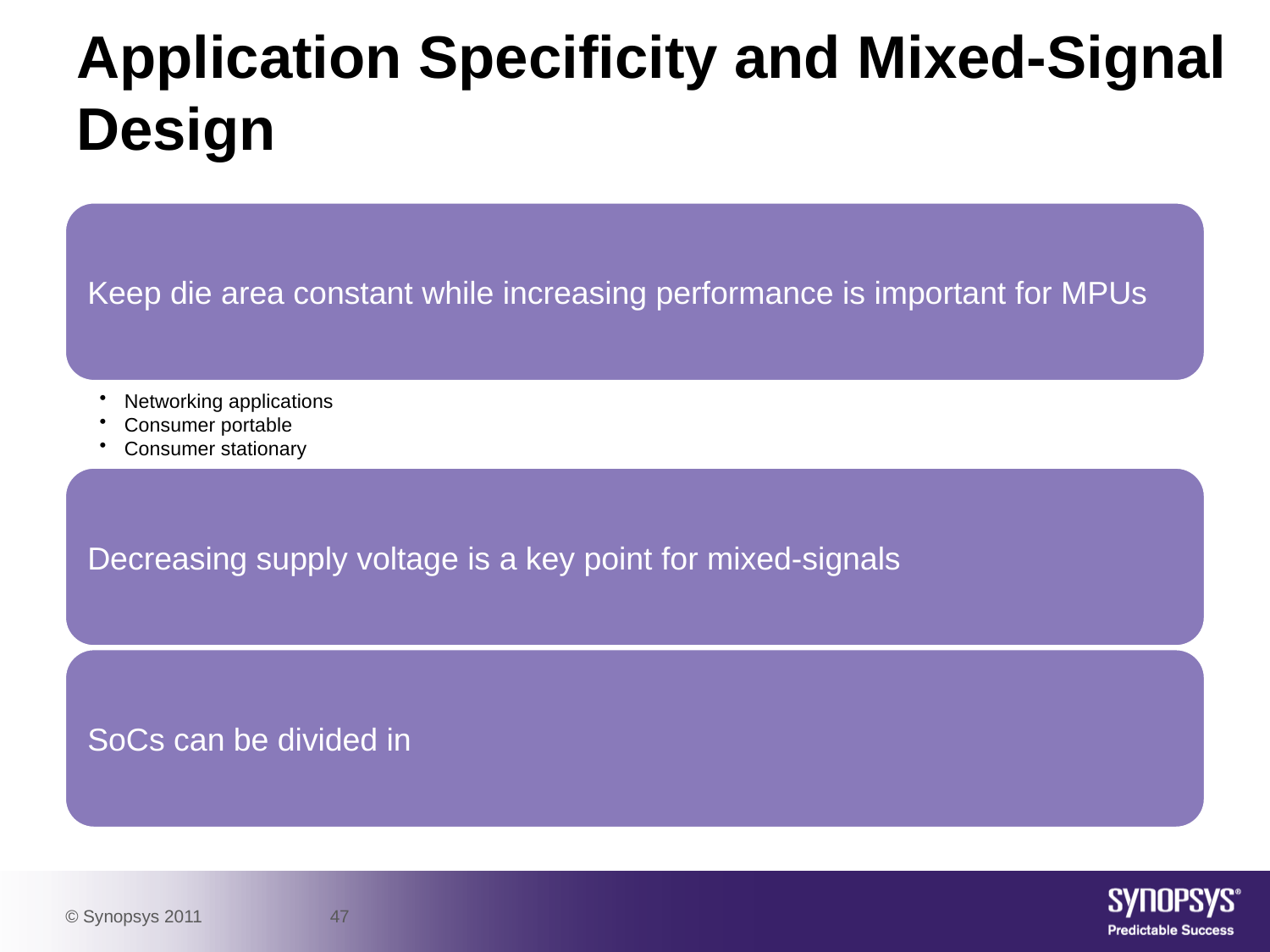

# Application Specificity and Mixed-Signal Design
Keep die area constant while increasing performance is important for MPUs
Decreasing supply voltage is a key point for mixed-signals
SoCs can be divided in
Networking applications
Consumer portable
Consumer stationary